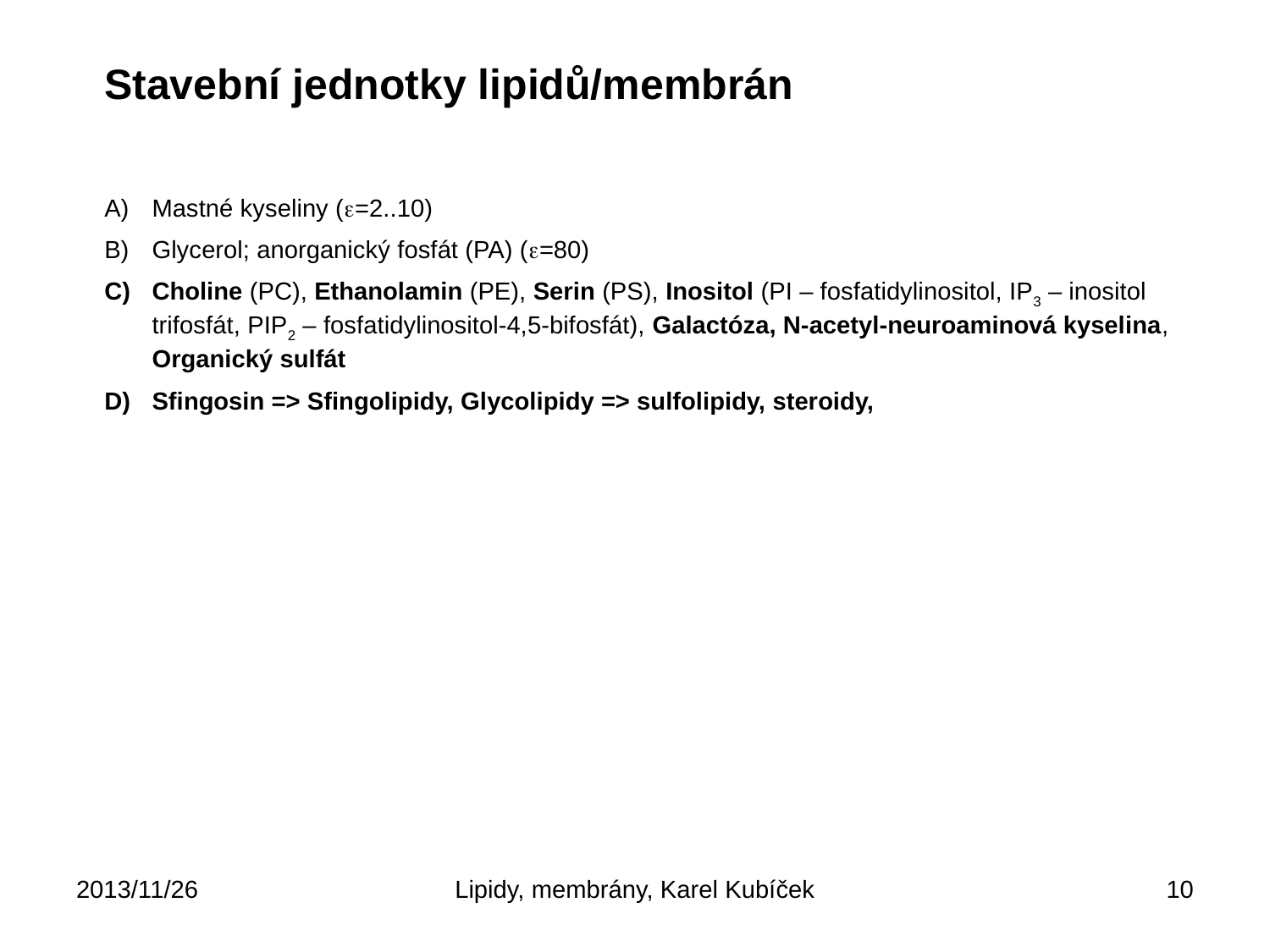

Stavební jednotky lipidů/membrán

Mastné kyseliny (ε=2..10)
Glycerol; anorganický fosfát (PA) (ε=80)
Choline (PC), Ethanolamin (PE), Serin (PS), Inositol (PI – fosfatidylinositol, IP3 – inositol trifosfát, PIP2 – fosfatidylinositol-4,5-bifosfát), Galactóza, N-acetyl-neuroaminová kyselina, Organický sulfát
Sfingosin => Sfingolipidy, Glycolipidy => sulfolipidy, steroidy,
2013/11/26
Lipidy, membrány, Karel Kubíček
10